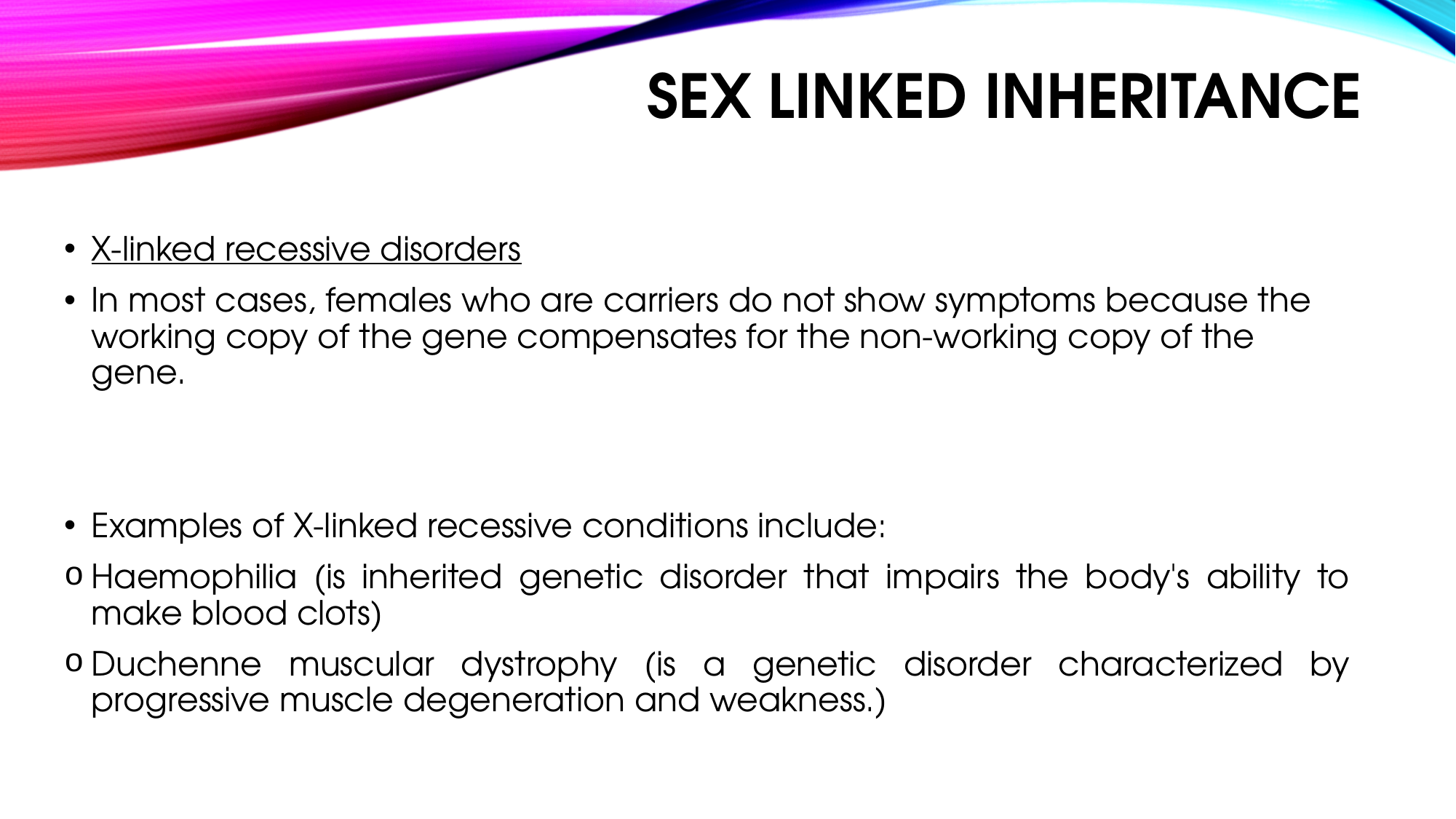

# Sex linked inheritance
X-linked recessive disorders
In most cases, females who are carriers do not show symptoms because the working copy of the gene compensates for the non-working copy of the gene.

Examples of X-linked recessive conditions include:
Haemophilia (is inherited genetic disorder that impairs the body's ability to make blood clots)
Duchenne muscular dystrophy (is a genetic disorder characterized by progressive muscle degeneration and weakness.)